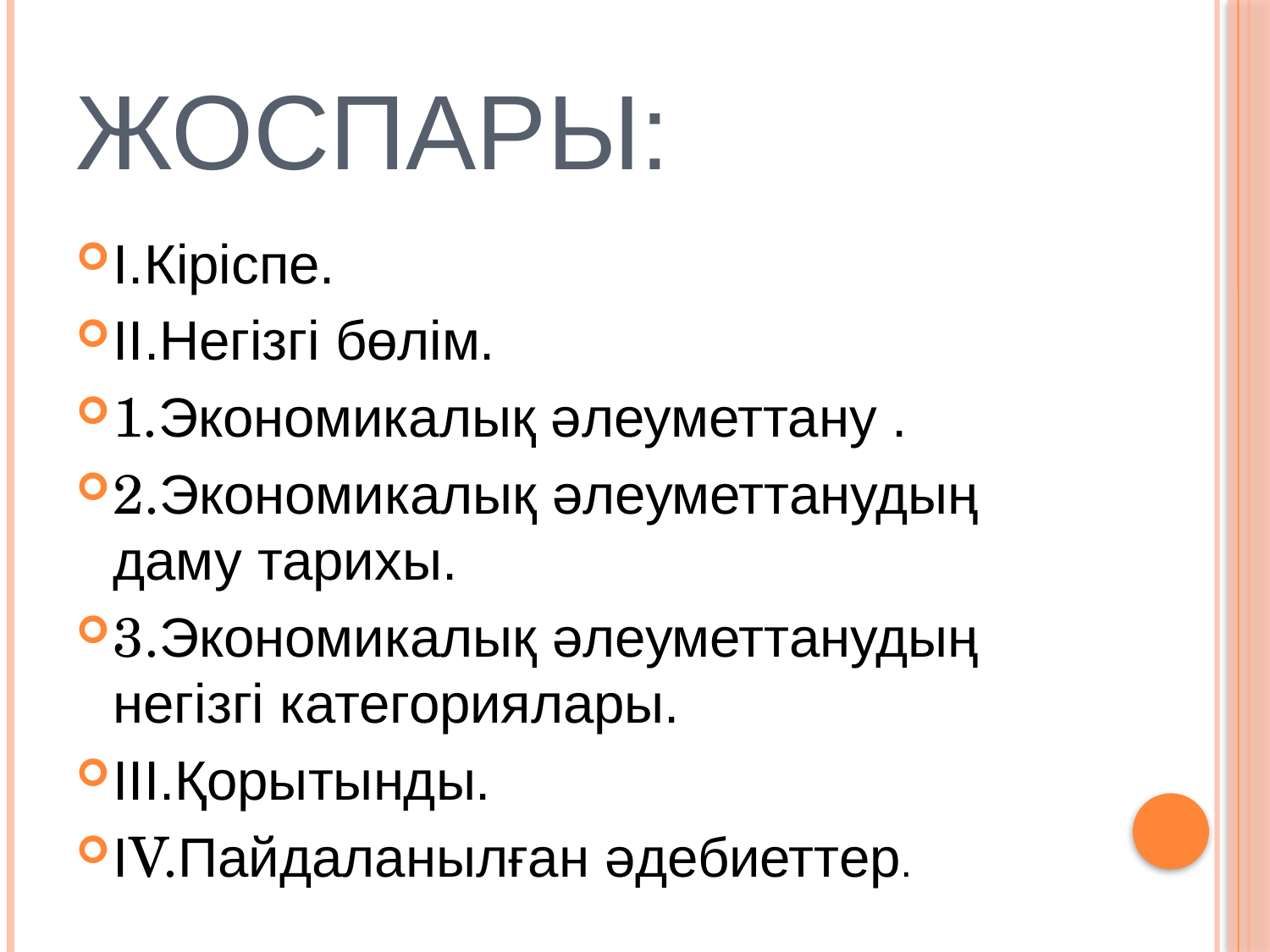

# Жоспары:
І.Кіріспе.
ІІ.Негізгі бөлім.
1.Экономикалық әлеуметтану .
2.Экономикалық әлеуметтанудың даму тарихы.
3.Экономикалық әлеуметтанудың негізгі категориялары.
ІІІ.Қорытынды.
ІV.Пайдаланылған әдебиеттер.